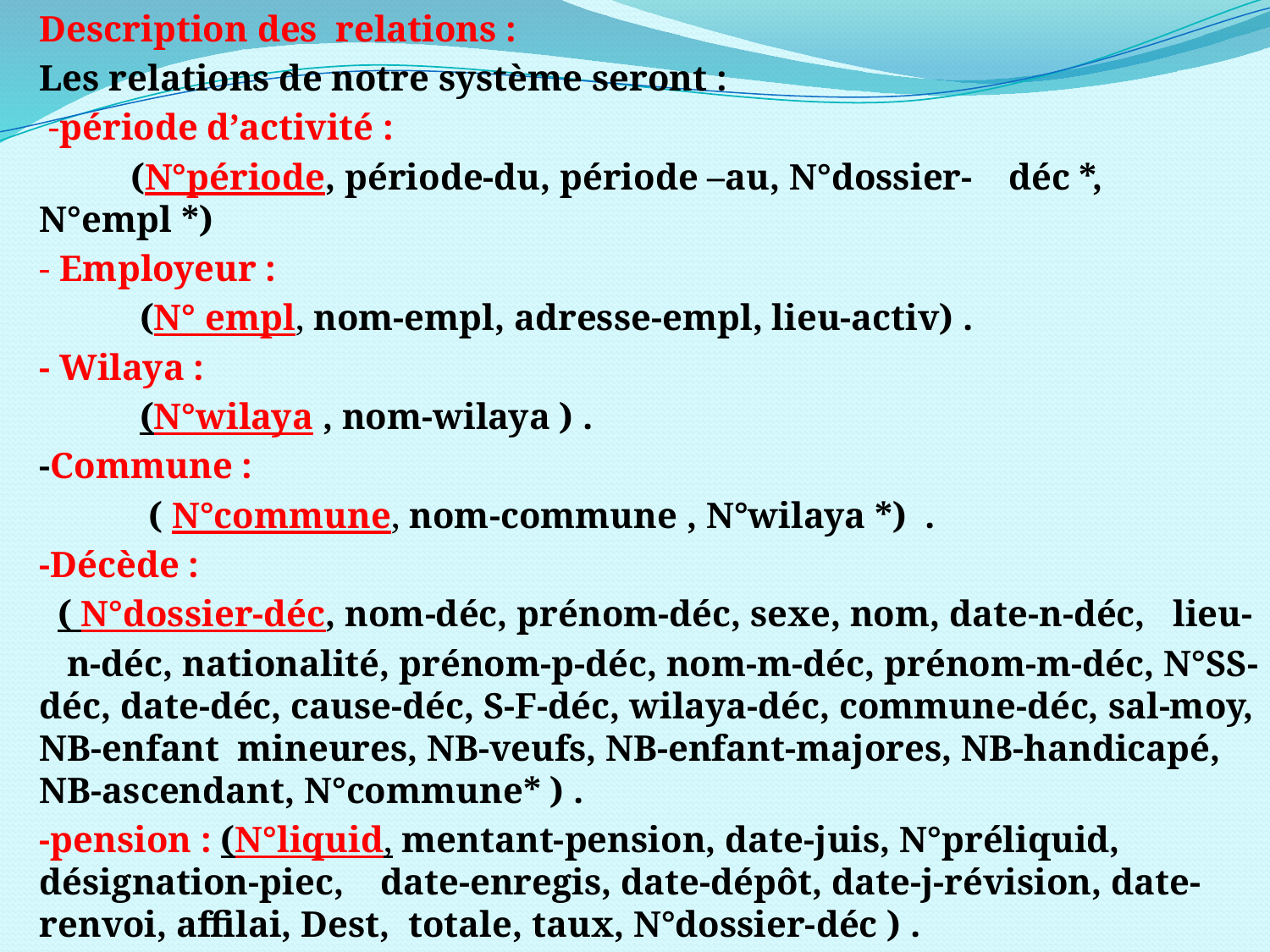

#
Description des  relations :
Les relations de notre système seront :
 -période d’activité :
          (N°période, période-du, période –au, N°dossier-    déc *,    N°empl *)
- Employeur :
           (N° empl, nom-empl, adresse-empl, lieu-activ) .
- Wilaya :
           (N°wilaya , nom-wilaya ) .
-Commune :
            ( N°commune, nom-commune , N°wilaya *)  .
-Décède :
  ( N°dossier-déc, nom-déc, prénom-déc, sexe, nom, date-n-déc,   lieu-
   n-déc, nationalité, prénom-p-déc, nom-m-déc, prénom-m-déc, N°SS-déc, date-déc, cause-déc, S-F-déc, wilaya-déc, commune-déc, sal-moy, NB-enfant  mineures, NB-veufs, NB-enfant-majores, NB-handicapé, NB-ascendant, N°commune* ) .
-pension : (N°liquid, mentant-pension, date-juis, N°préliquid, désignation-piec,    date-enregis, date-dépôt, date-j-révision, date-renvoi, affilai, Dest,  totale, taux, N°dossier-déc ) .